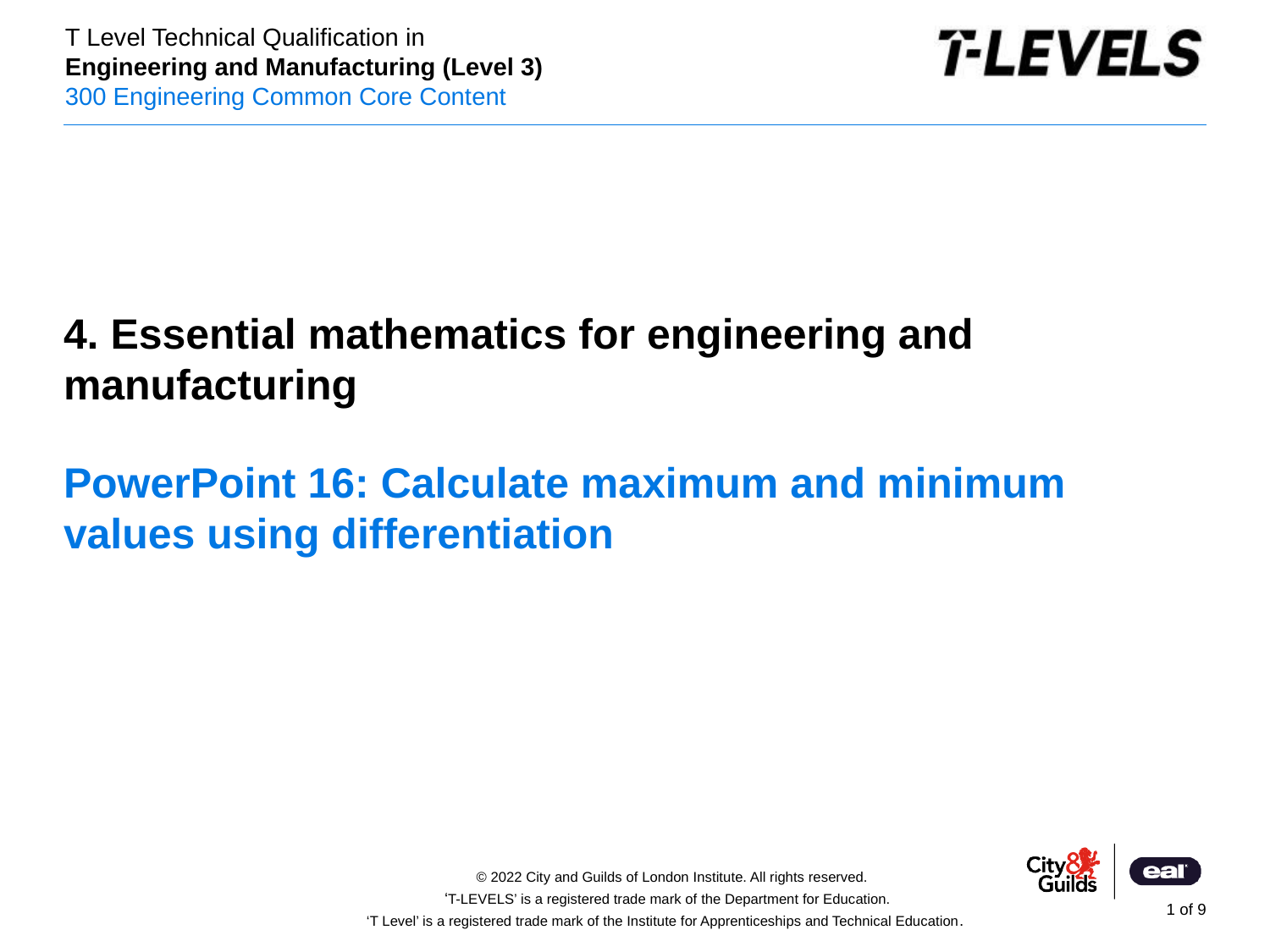

PowerPoint presentation
4. Essential mathematics for engineering and manufacturing
# PowerPoint 16: Calculate maximum and minimum values using differentiation
 ‘T-LEVELS’ is a registered trade mark of the Department for Education.
 ‘T Level’ is a registered trade mark of the Institute for Apprenticeships and Technical Education.